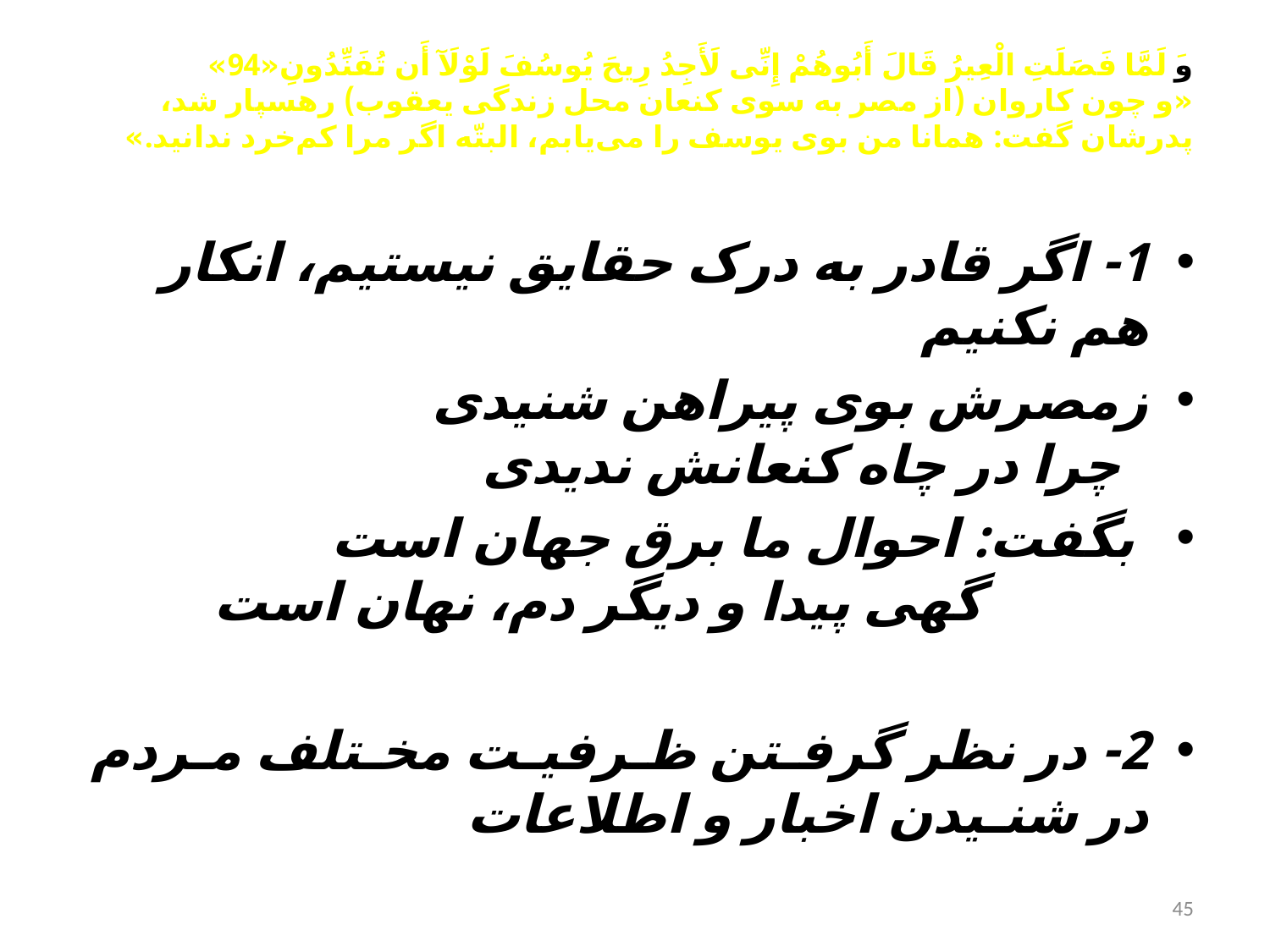

# وَ لَمَّا فَصَلَتِ الْعِیرُ قَالَ أَبُوهُمْ إِنِّی لَأَجِدُ رِیحَ یُوسُفَ لَوْلَآ أَن تُفَنِّدُونِ«94» «و چون كاروان (از مصر به سوی كنعان محل زندگی یعقوب) رهسپار شد، پدرشان گفت: همانا من بوی یوسف را می‌یابم، البتّه اگر مرا كم‌خرد ندانید.»
1- اگر قادر به درک حقایق نیستیم، انكار هم نكنیم
زمصرش بوی پیراهن شنیدی                            چرا در چاه كنعانش ندیدی
 بگفت: احوال ما برق جهان است                               گهی پیدا و دیگر دم، نهان است

2- در نظر گرفـتن ظـرفیـت مخـتلف مـردم در شنـیدن اخبار و اطلاعات

45